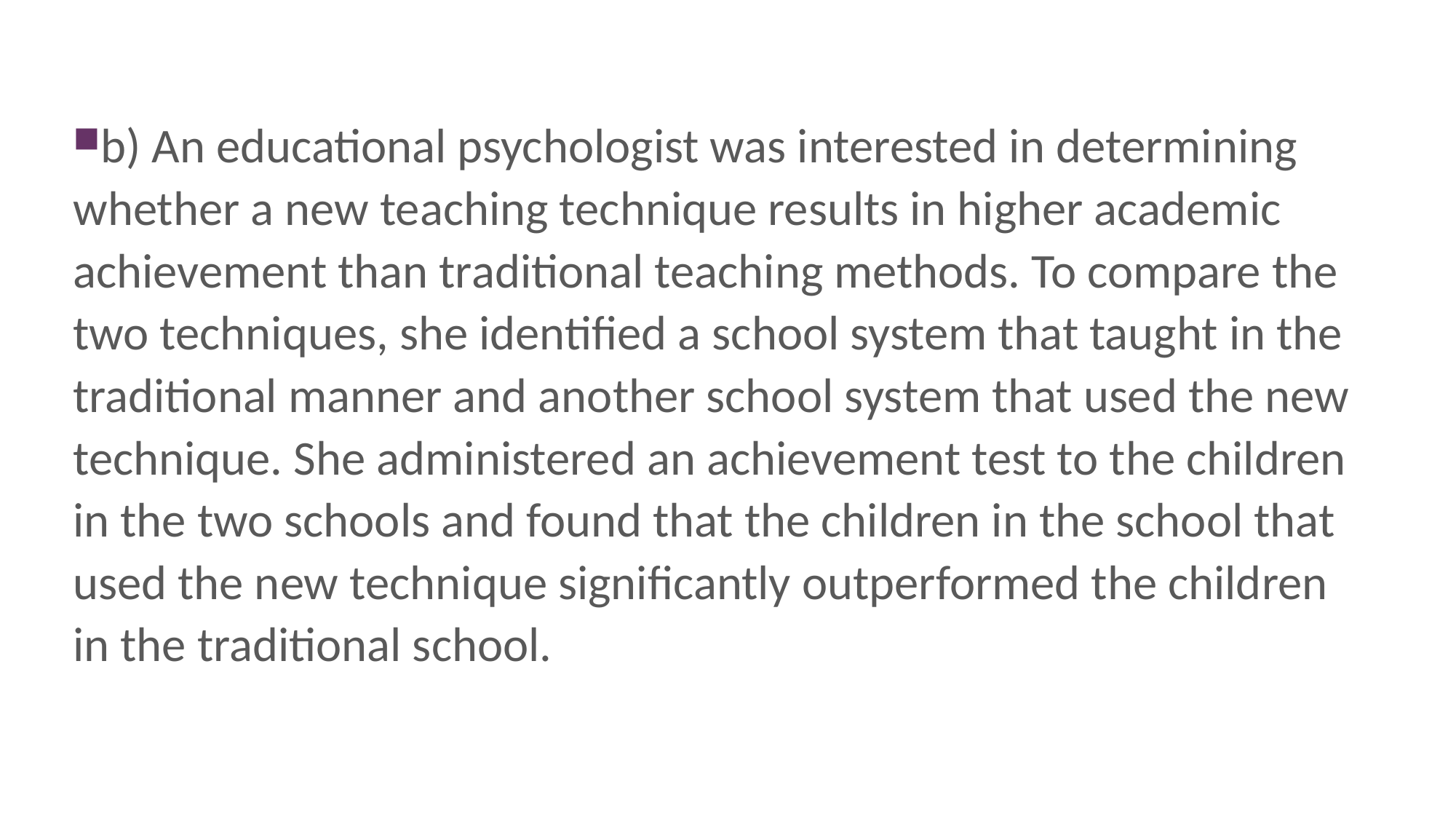

b) An educational psychologist was interested in determining whether a new teaching technique results in higher academic achievement than traditional teaching methods. To compare the two techniques, she identified a school system that taught in the traditional manner and another school system that used the new technique. She administered an achievement test to the children in the two schools and found that the children in the school that used the new technique significantly outperformed the children in the traditional school.